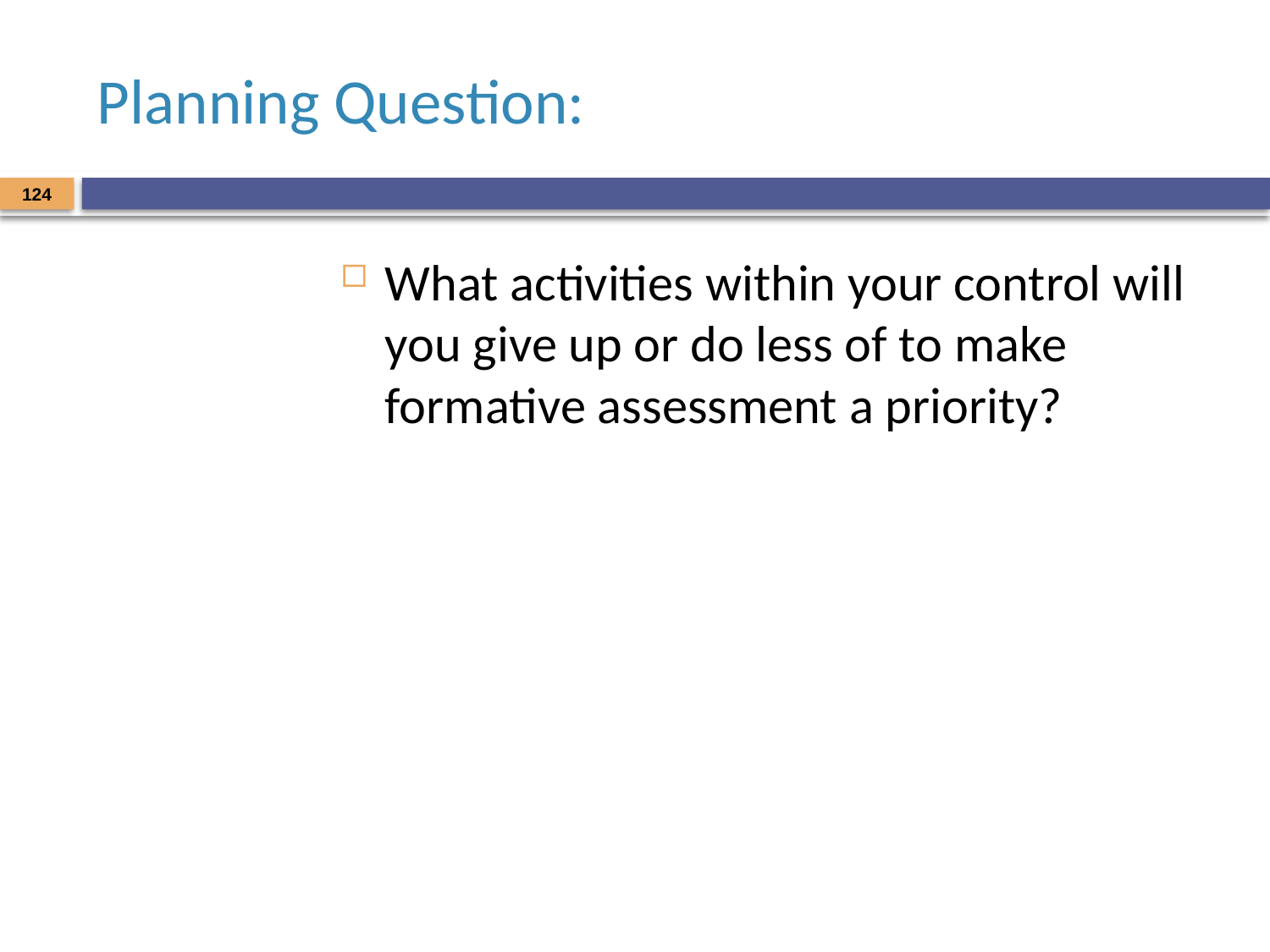

# Planning Question:
124

What activities within your control will you give up or do less of to make formative assessment a priority?